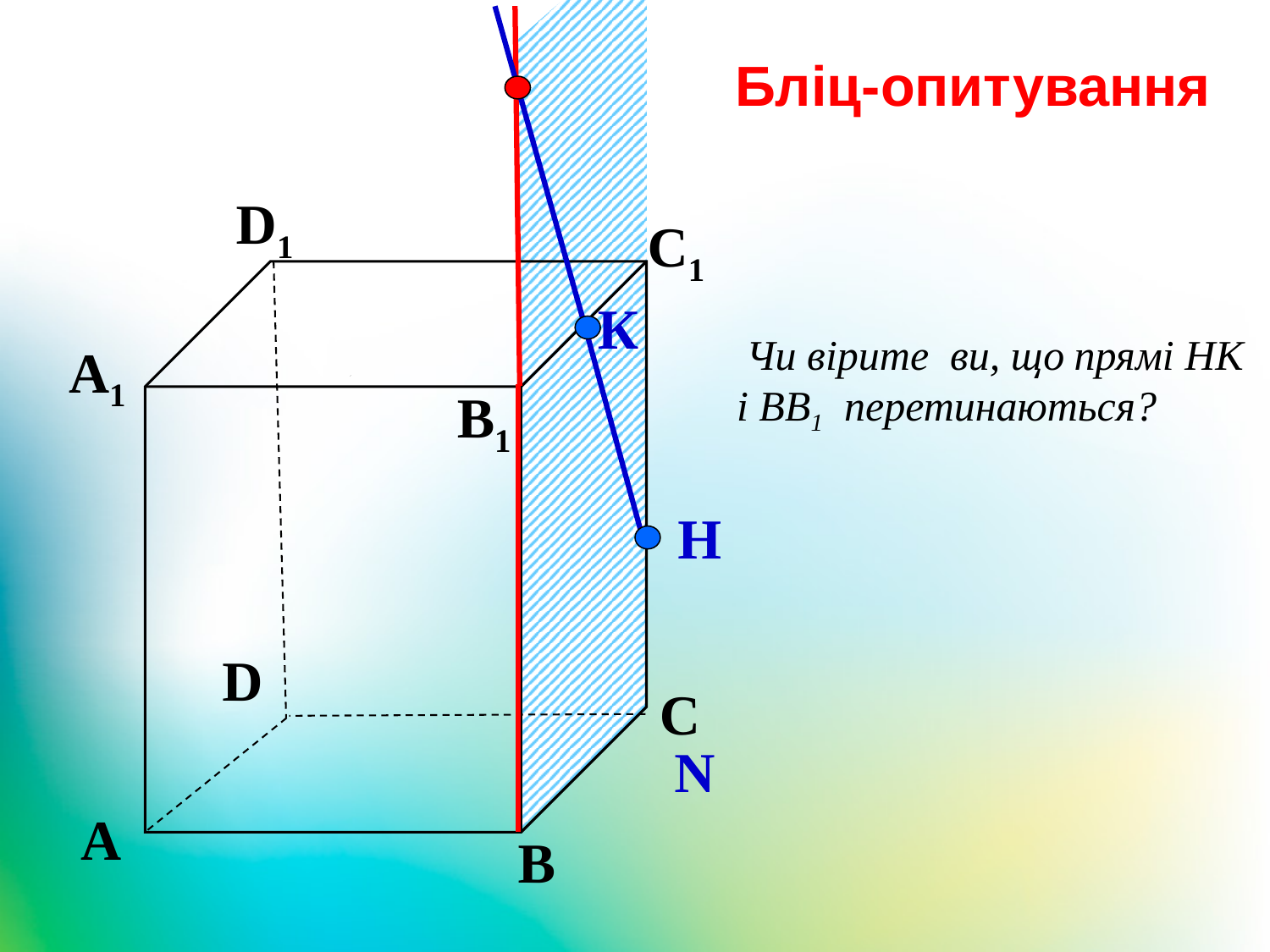

Бліц-опитування

D1
С1

 Чи вірите  ви, що прямі НК і ВВ1  перетинаються?

К

А1
B1

Н

D
С
N
А
В